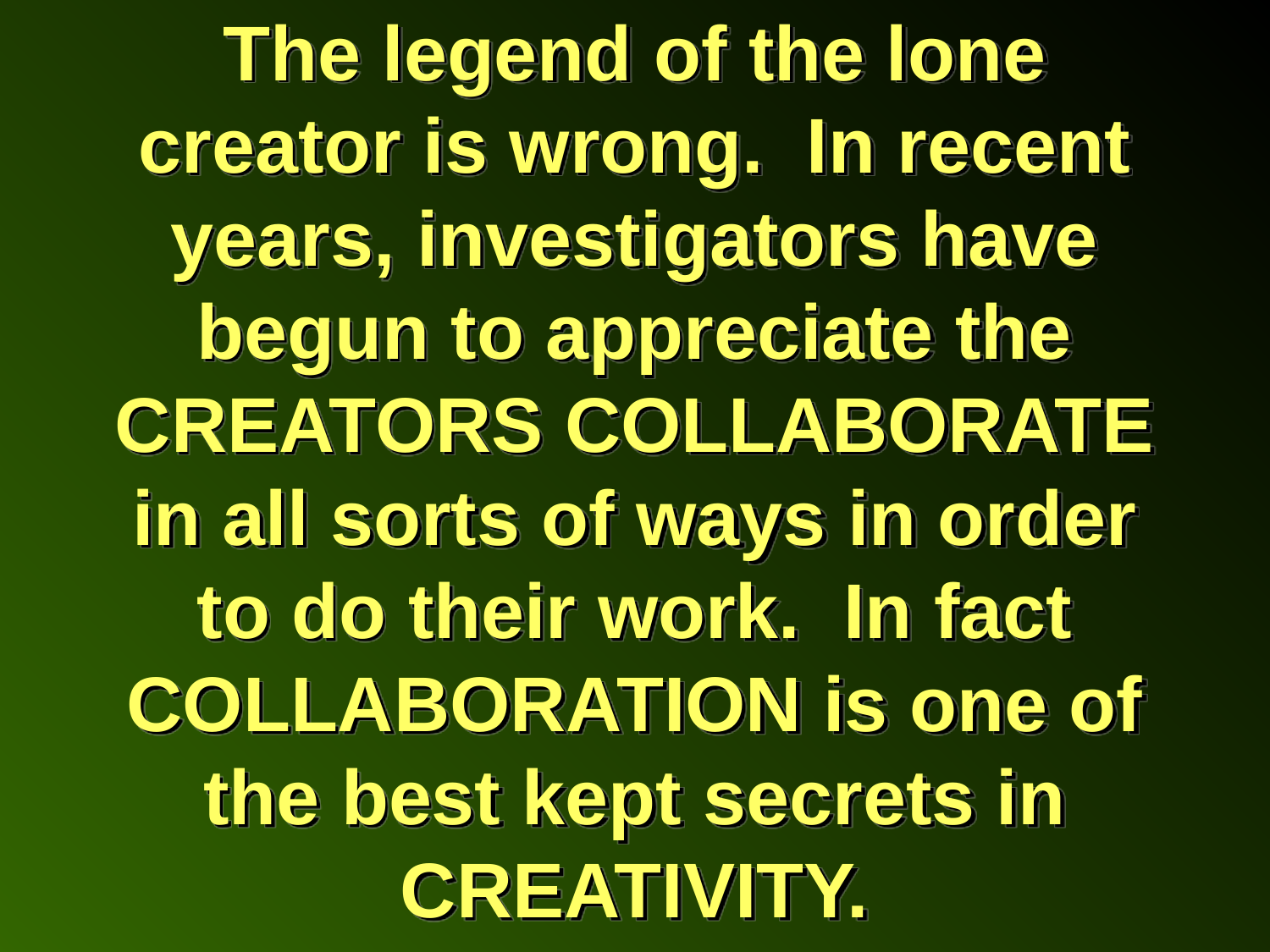

# The legend of the lone creator is wrong.  In recent years, investigators have begun to appreciate the CREATORS COLLABORATE in all sorts of ways in order to do their work.  In fact COLLABORATION is one of the best kept secrets in CREATIVITY.